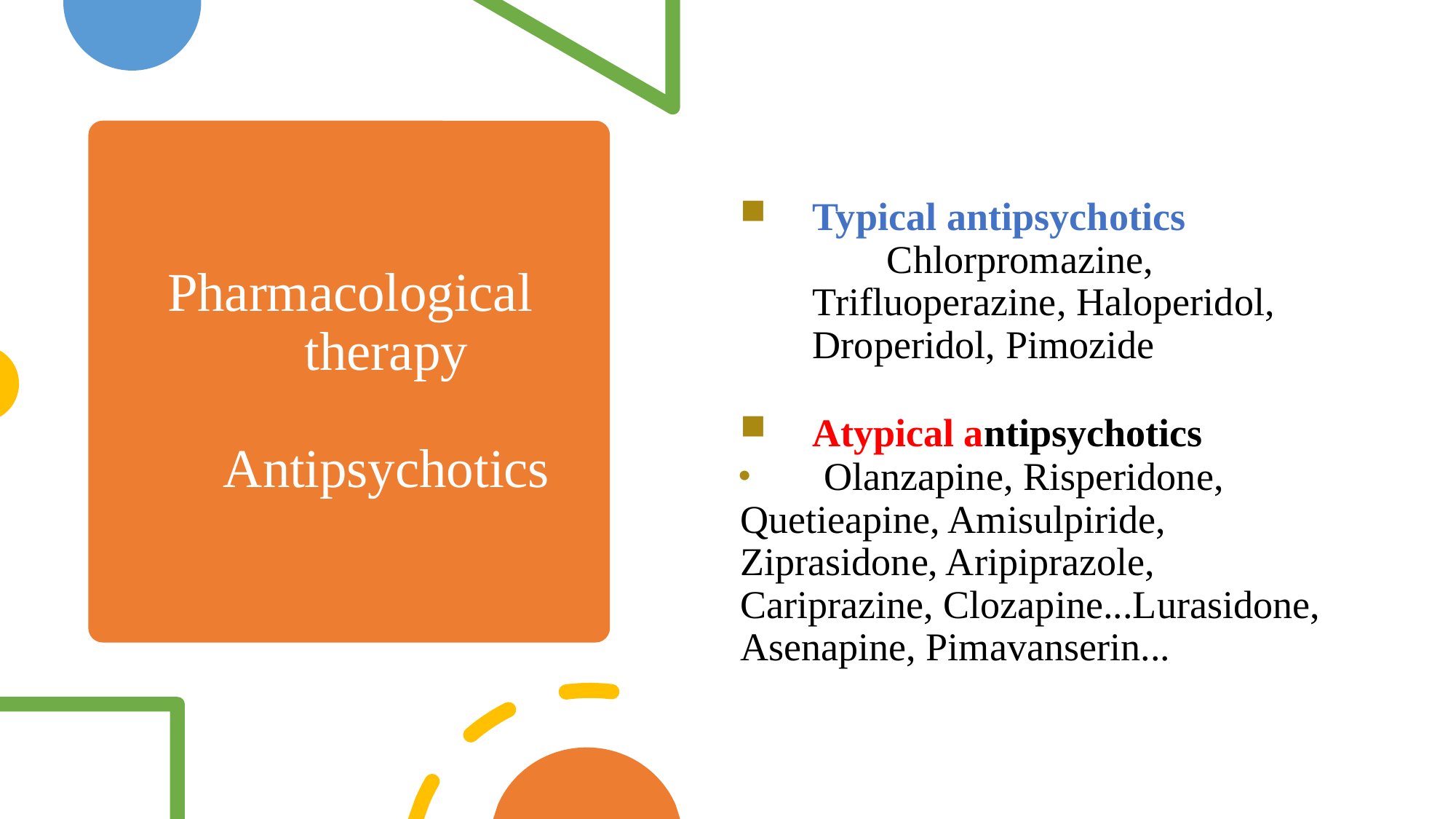

Typical antipsychotics 		Chlorpromazine, Trifluoperazine, Haloperidol, Droperidol, Pimozide

Atypical antipsychotics
	 Olanzapine, Risperidone, Quetieapine, Amisulpiride, Ziprasidone, Aripiprazole, Cariprazine, Clozapine...Lurasidone, Asenapine, Pimavanserin...

# Pharmacological therapy Antipsychotics